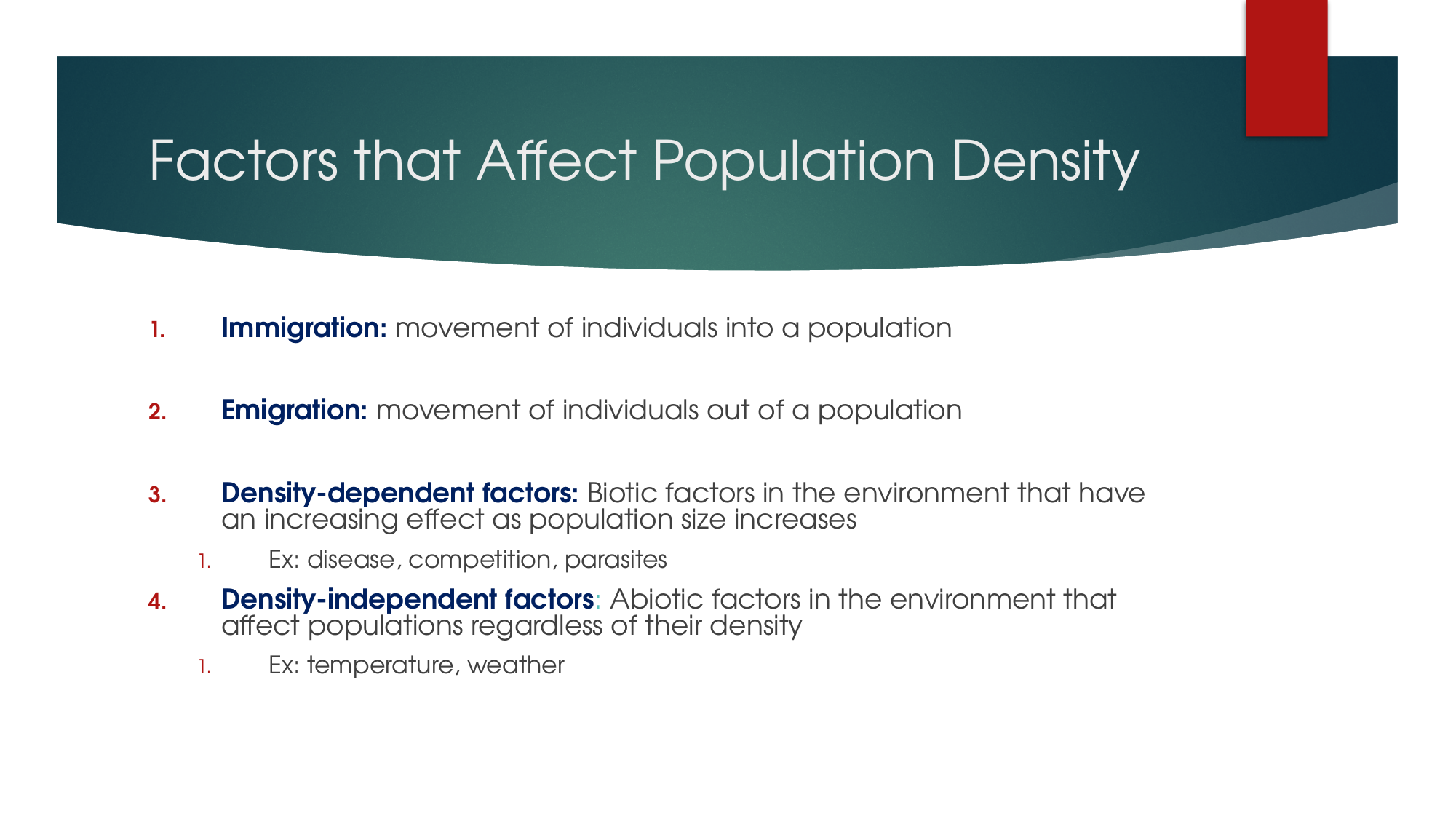

# Factors that Affect Population Density
Immigration: movement of individuals into a population

Emigration: movement of individuals out of a population

Density-dependent factors: Biotic factors in the environment that have an increasing effect as population size increases
Ex: disease, competition, parasites
Density-independent factors: Abiotic factors in the environment that affect populations regardless of their density
Ex: temperature, weather